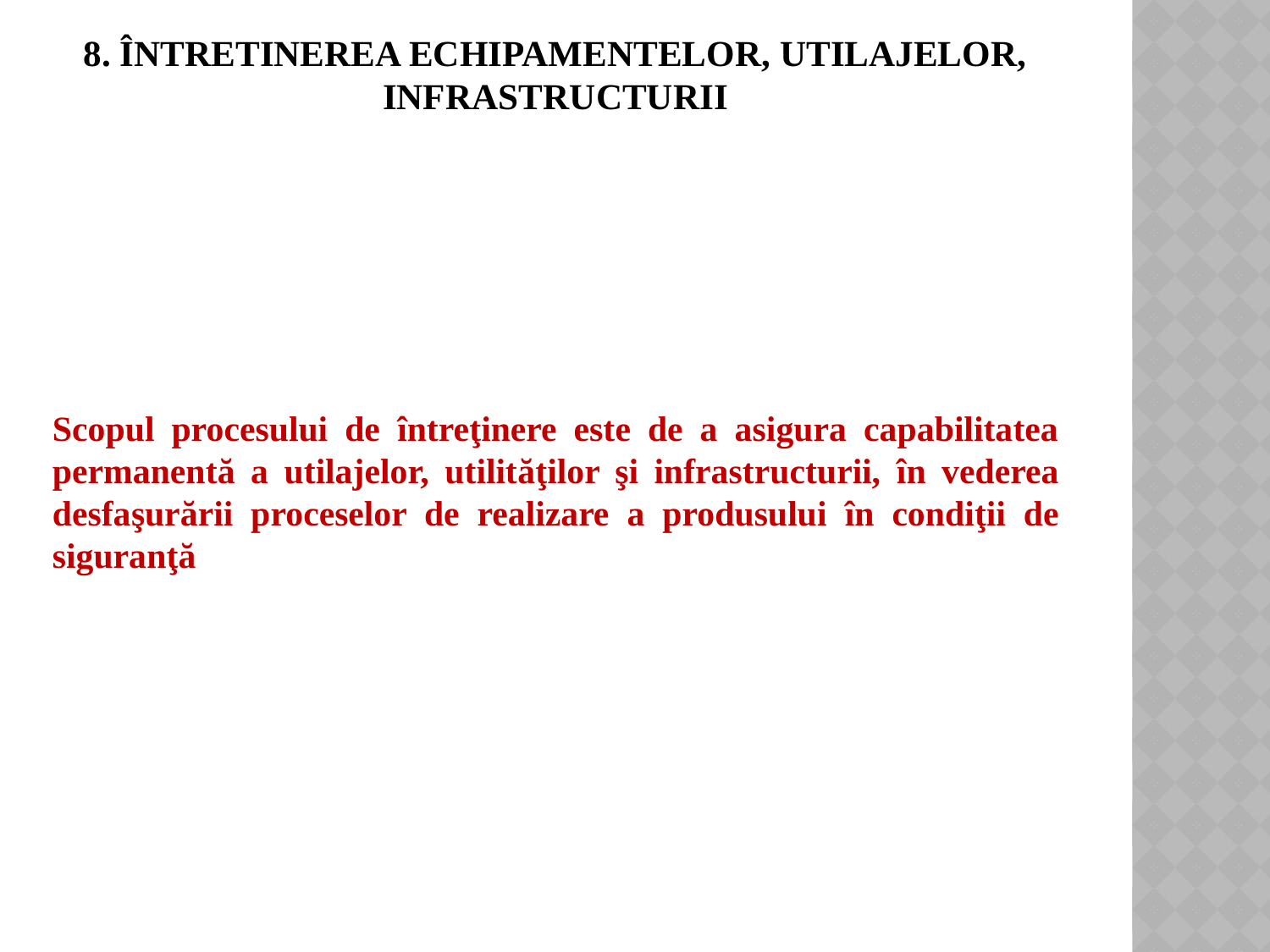

# 8. Întretinerea echipamentelor, utilajelor, infrastructurii
Scopul procesului de întreţinere este de a asigura capabilitatea permanentă a utilajelor, utilităţilor şi infrastructurii, în vederea desfaşurării proceselor de realizare a produsului în condiţii de siguranţă